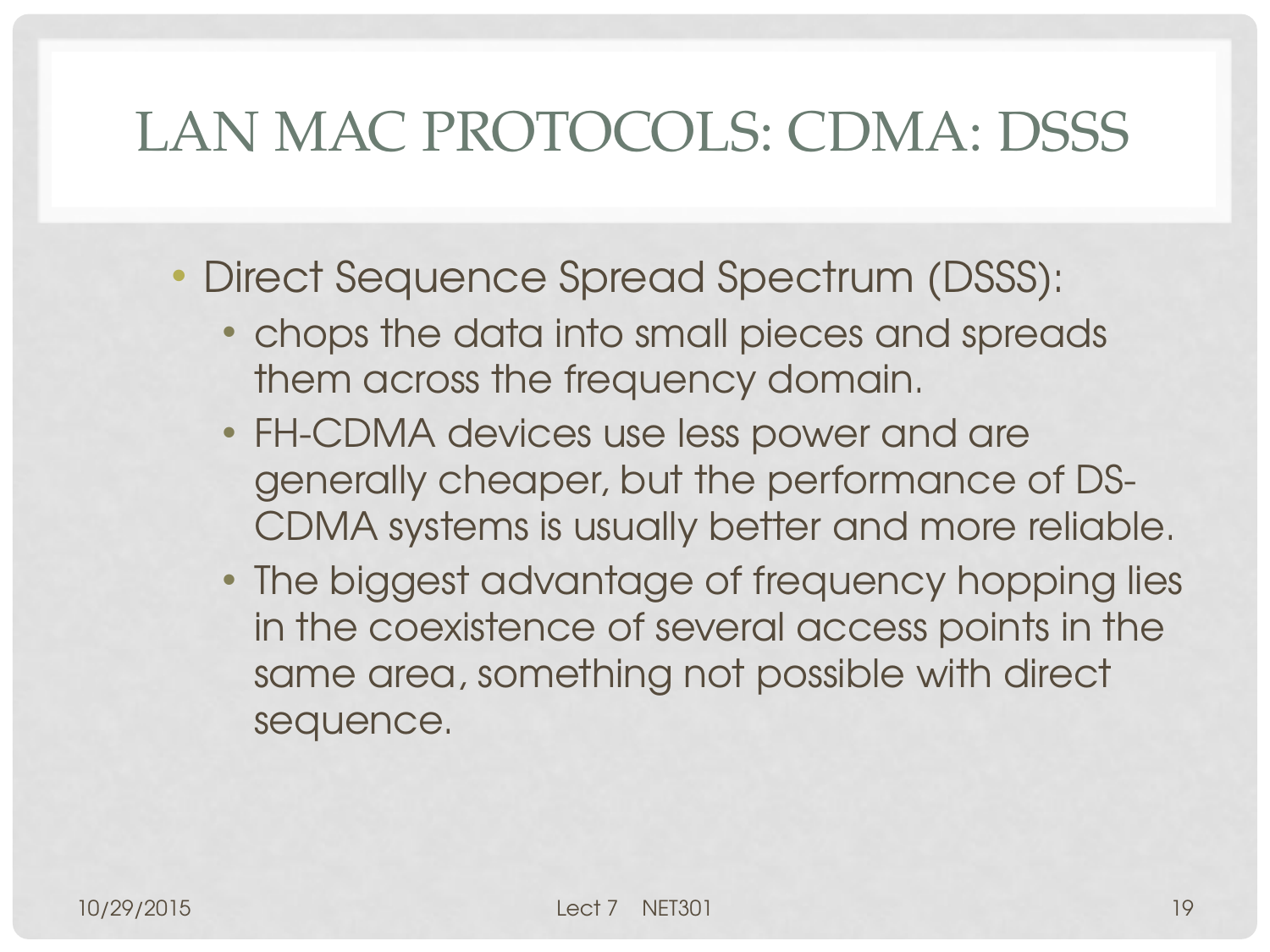

# LAN MAC protocols: CDMA: DSSS
Direct Sequence Spread Spectrum (DSSS):
chops the data into small pieces and spreads them across the frequency domain.
FH-CDMA devices use less power and are generally cheaper, but the performance of DS-CDMA systems is usually better and more reliable.
The biggest advantage of frequency hopping lies in the coexistence of several access points in the same area, something not possible with direct sequence.
10/29/2015
Lect 7    NET301
19